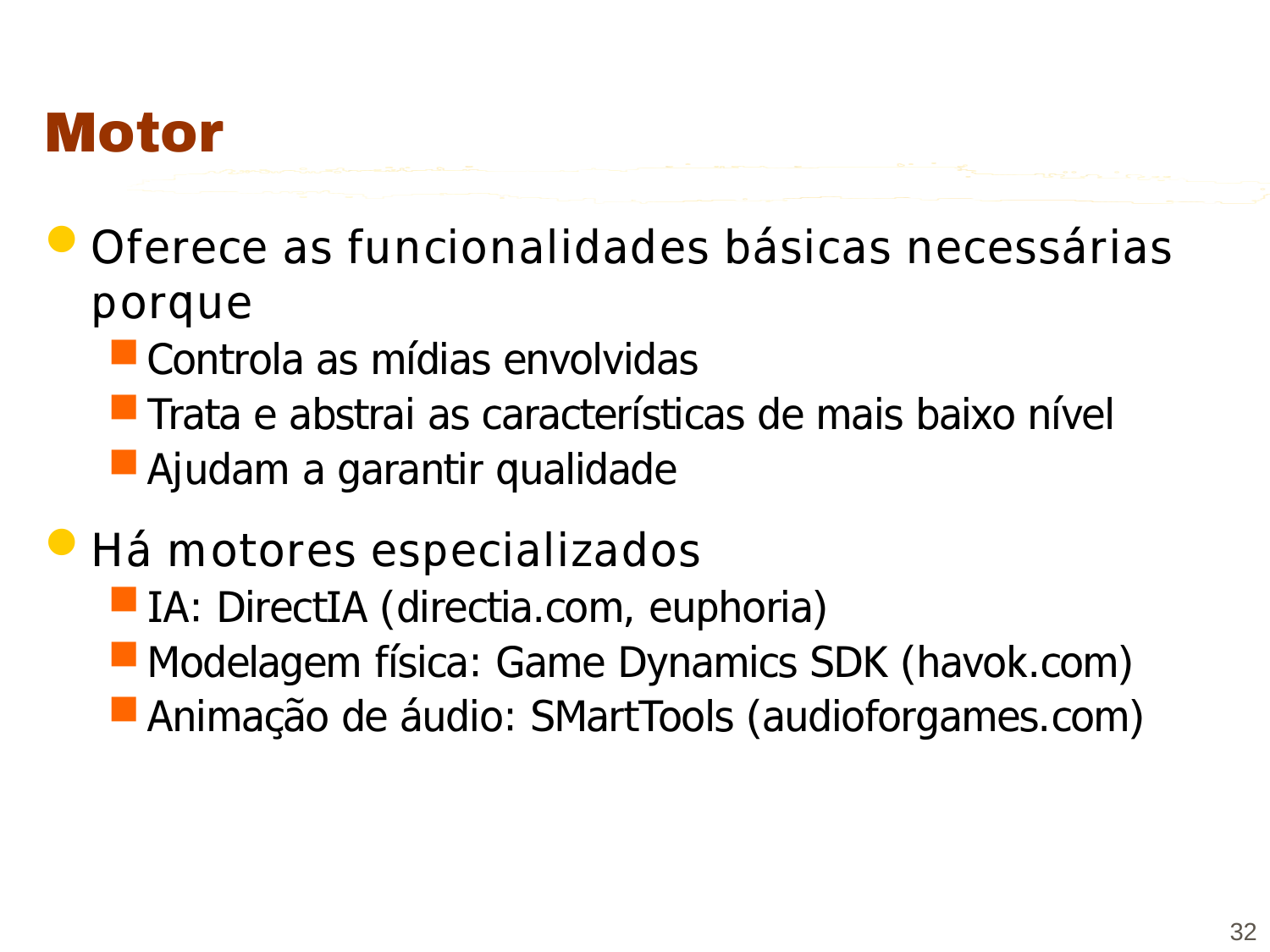

# Motor
Oferece as funcionalidades básicas necessárias porque
Controla as mídias envolvidas
Trata e abstrai as características de mais baixo nível
Ajudam a garantir qualidade
Há motores especializados
IA: DirectIA (directia.com, euphoria)
Modelagem física: Game Dynamics SDK (havok.com)
Animação de áudio: SMartTools (audioforgames.com)

32